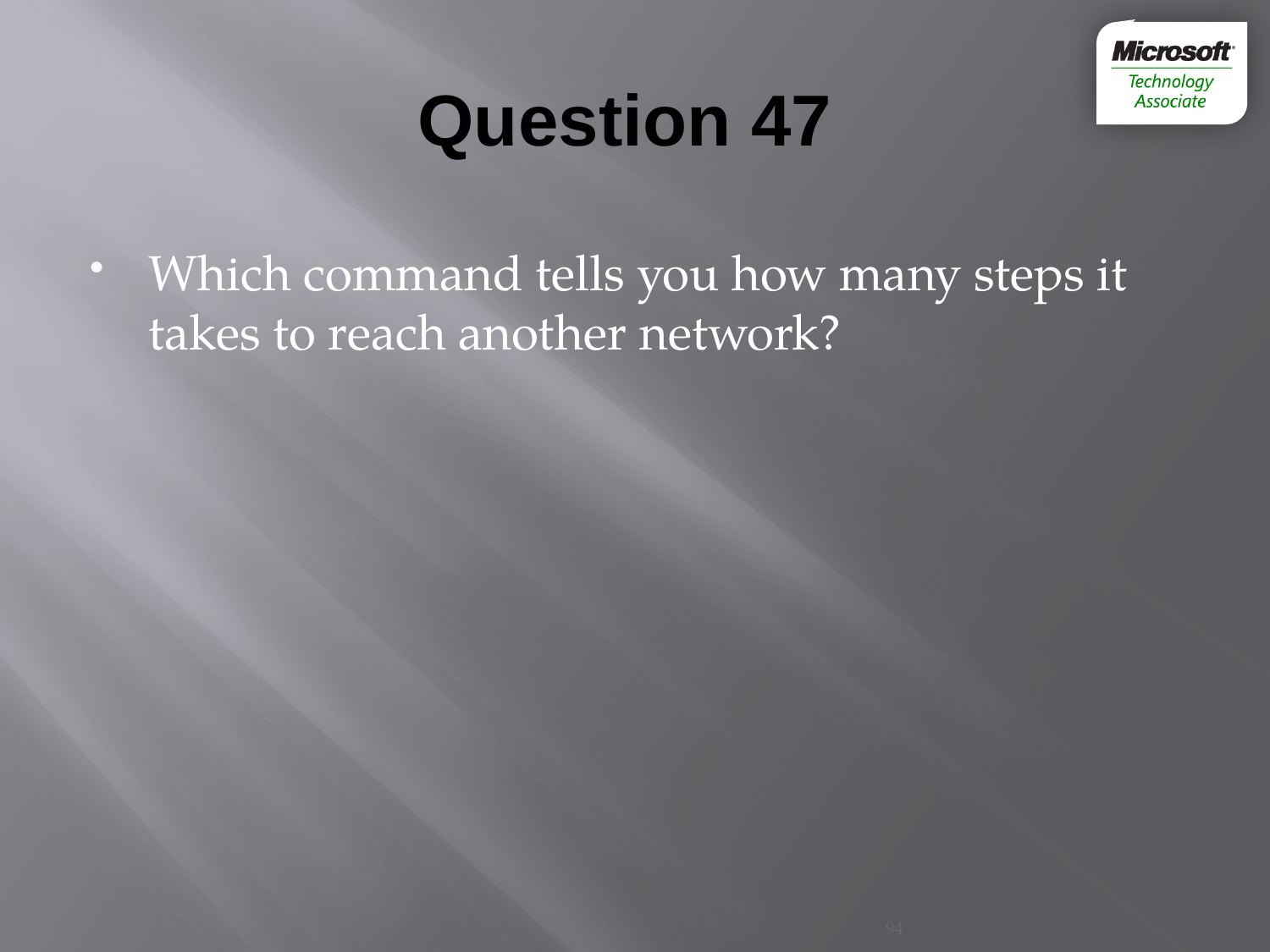

# Question 47
Which command tells you how many steps it takes to reach another network?
94